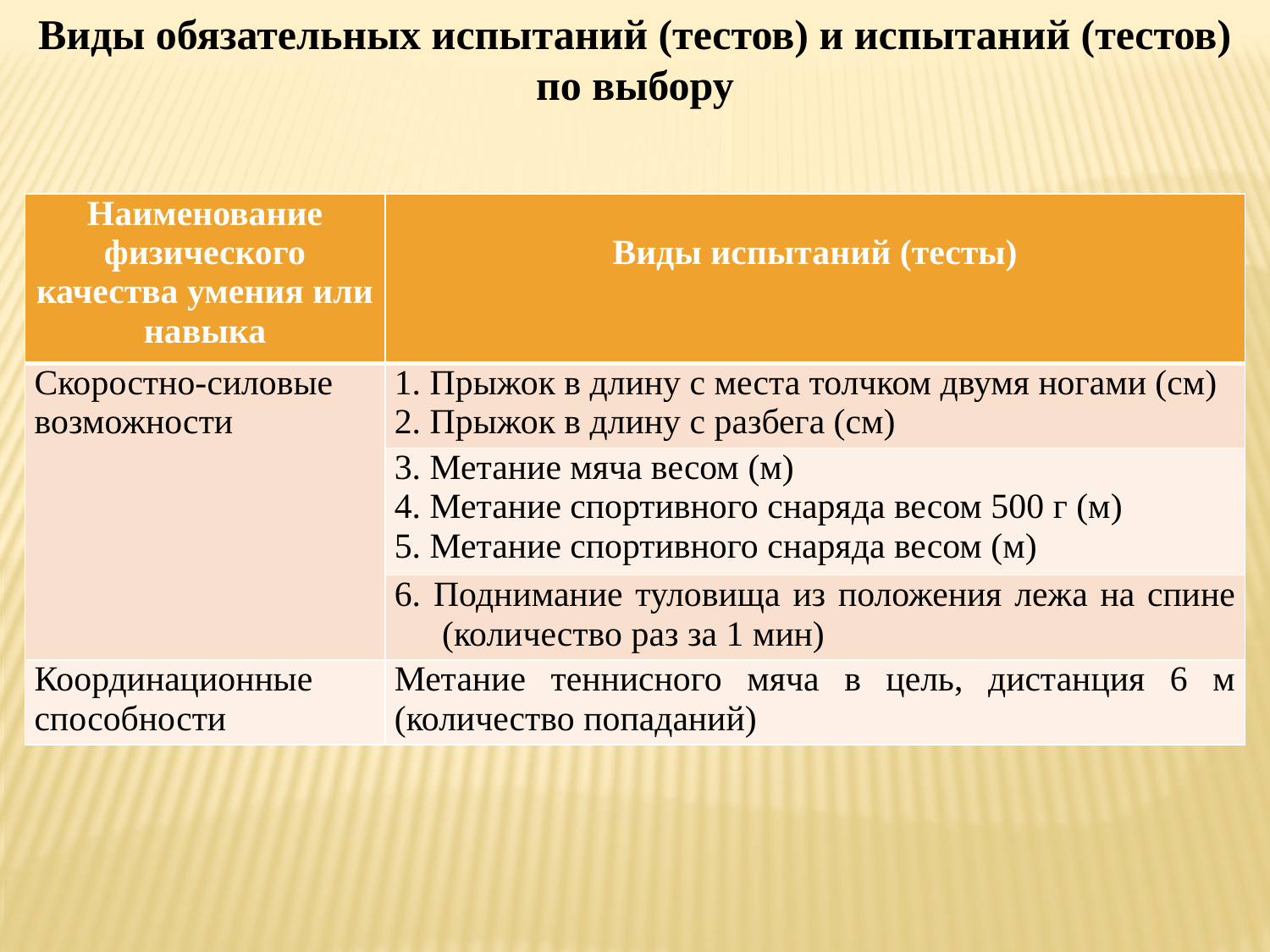

Виды обязательных испытаний (тестов) и испытаний (тестов) по выбору
| Наименование физического качества умения или навыка | Виды испытаний (тесты) |
| --- | --- |
| Скоростно-силовые возможности | 1. Прыжок в длину с места толчком двумя ногами (см) 2. Прыжок в длину с разбега (см) |
|  | 3. Метание мяча весом (м) 4. Метание спортивного снаряда весом 500 г (м) 5. Метание спортивного снаряда весом (м) |
|  | 6. Поднимание туловища из положения лежа на спине (количество раз за 1 мин) |
| Координационные способности | Метание теннисного мяча в цель, дистанция 6 м (количество попаданий) |